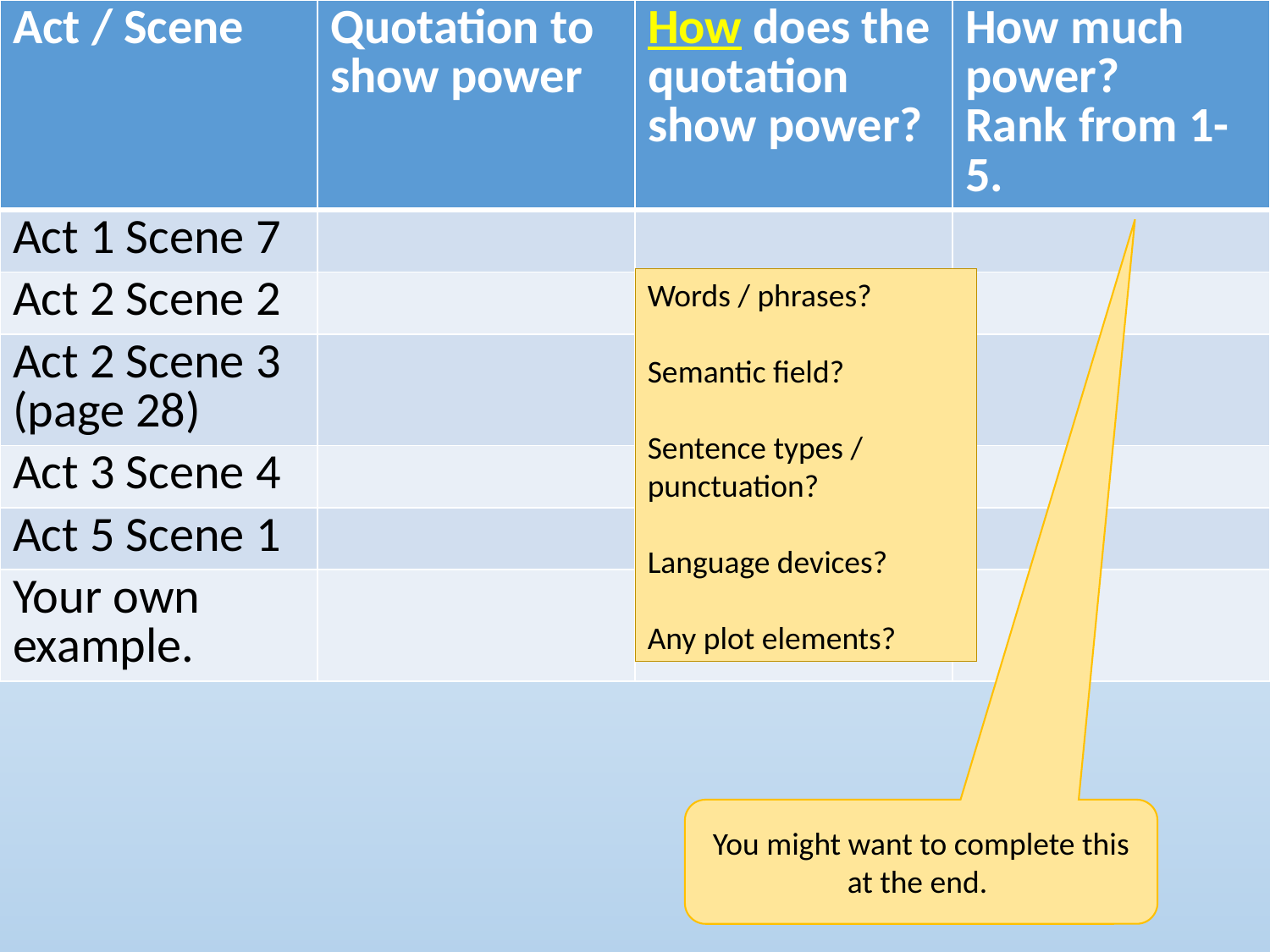

| Act / Scene | Quotation to show power | How does the quotation show power? | How much power? Rank from 1-5. |
| --- | --- | --- | --- |
| Act 1 Scene 7 |  |  |  |
| Act 2 Scene 2 |  |  |  |
| Act 2 Scene 3 (page 28) |  |  |  |
| Act 3 Scene 4 |  |  |  |
| Act 5 Scene 1 |  |  |  |
| Your own example. |  |  |  |
Words / phrases?

Semantic field?

Sentence types / punctuation?

Language devices?

Any plot elements?
You might want to complete this at the end.